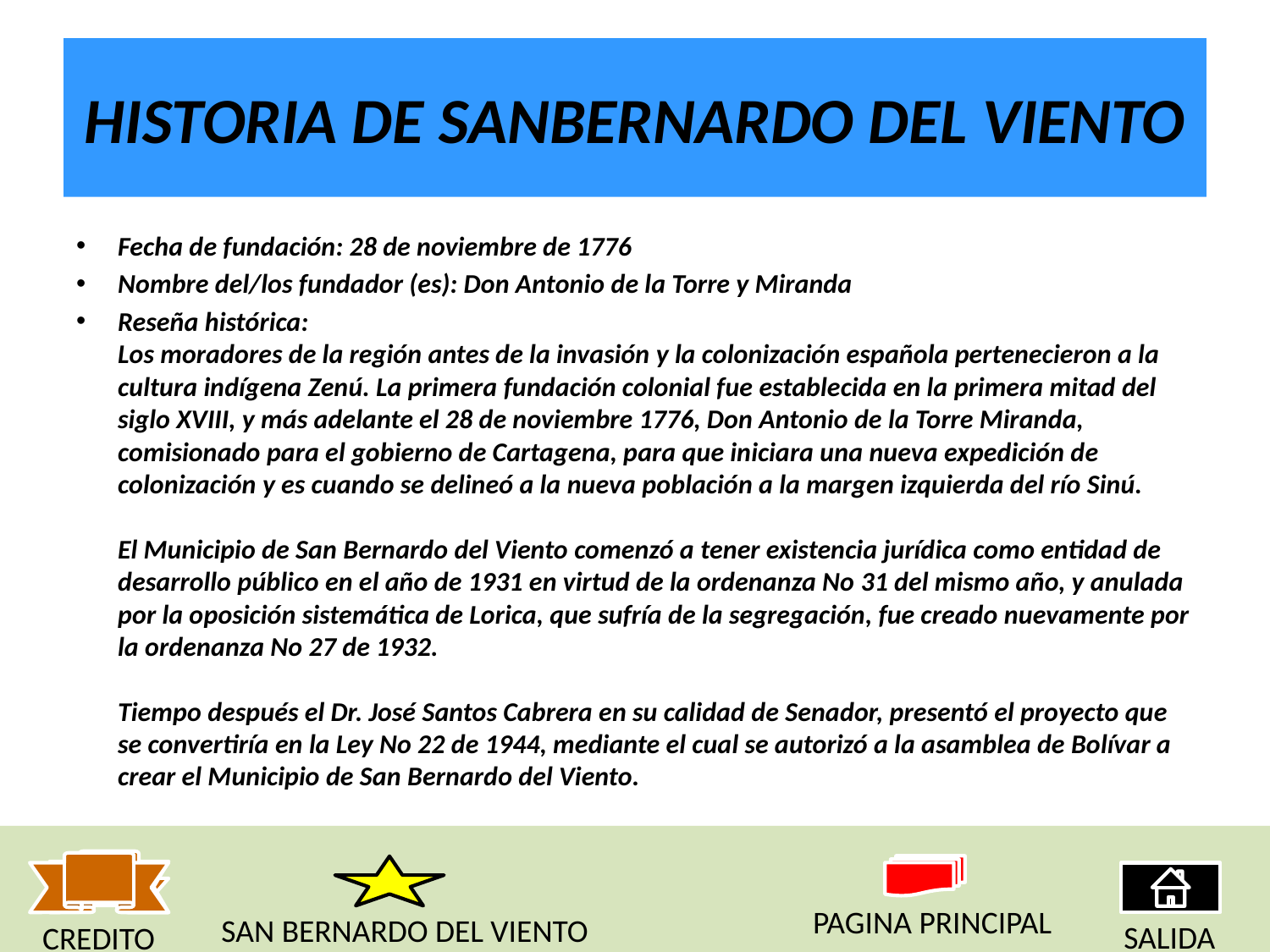

# HISTORIA DE SANBERNARDO DEL VIENTO
Fecha de fundación: 28 de noviembre de 1776
Nombre del/los fundador (es): Don Antonio de la Torre y Miranda
Reseña histórica:
Los moradores de la región antes de la invasión y la colonización española pertenecieron a la cultura indígena Zenú. La primera fundación colonial fue establecida en la primera mitad del siglo XVIII, y más adelante el 28 de noviembre 1776, Don Antonio de la Torre Miranda, comisionado para el gobierno de Cartagena, para que iniciara una nueva expedición de colonización y es cuando se delineó a la nueva población a la margen izquierda del río Sinú.
El Municipio de San Bernardo del Viento comenzó a tener existencia jurídica como entidad de desarrollo público en el año de 1931 en virtud de la ordenanza No 31 del mismo año, y anulada por la oposición sistemática de Lorica, que sufría de la segregación, fue creado nuevamente por la ordenanza No 27 de 1932.
Tiempo después el Dr. José Santos Cabrera en su calidad de Senador, presentó el proyecto que se convertiría en la Ley No 22 de 1944, mediante el cual se autorizó a la asamblea de Bolívar a crear el Municipio de San Bernardo del Viento.

PAGINA PRINCIPAL
SAN BERNARDO DEL VIENTO
SALIDA
CREDITO